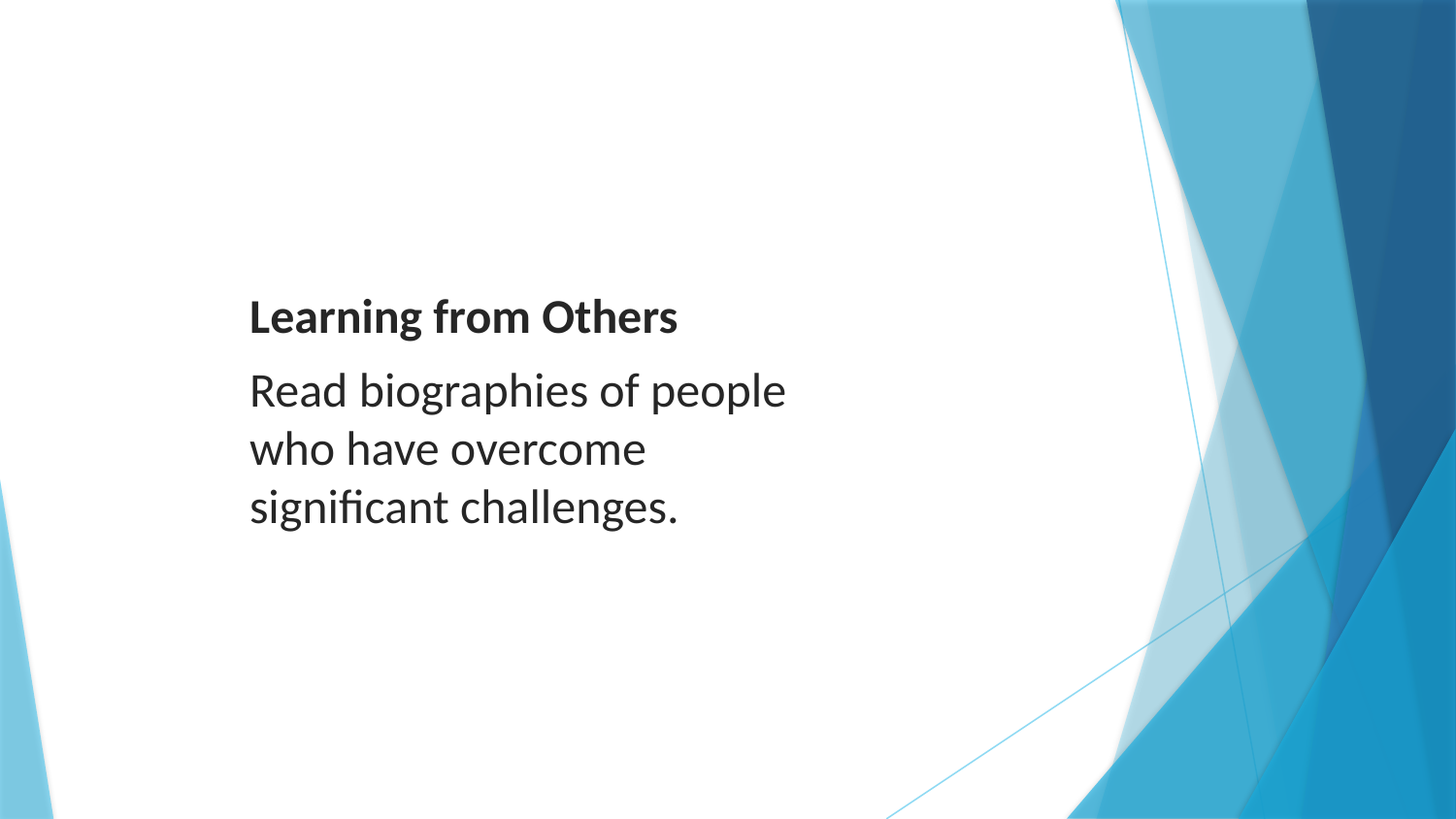

Learning from Others
Read biographies of people who have overcome significant challenges.